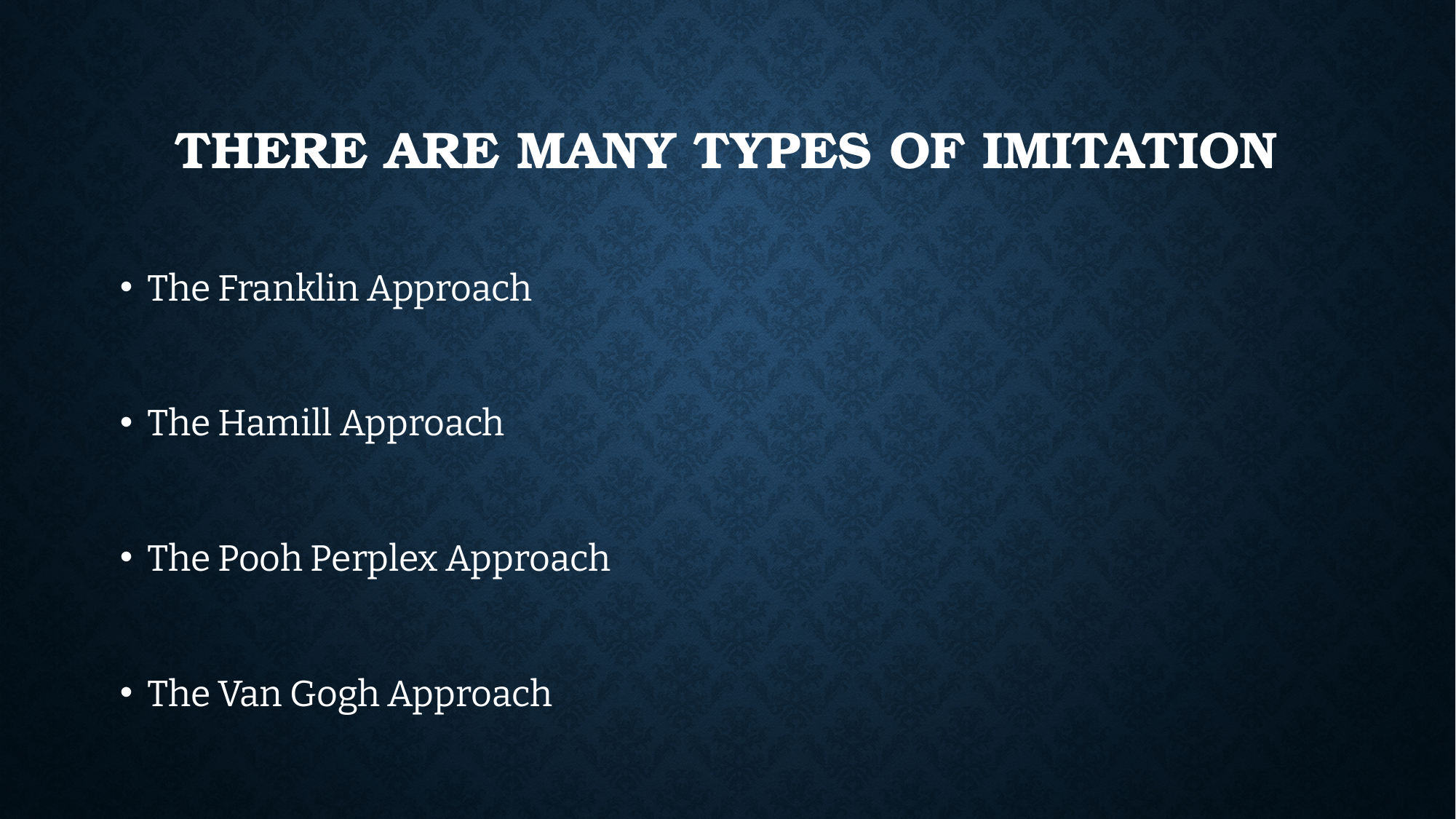

# There are many types of Imitation
The Franklin Approach

The Hamill Approach

The Pooh Perplex Approach

The Van Gogh Approach